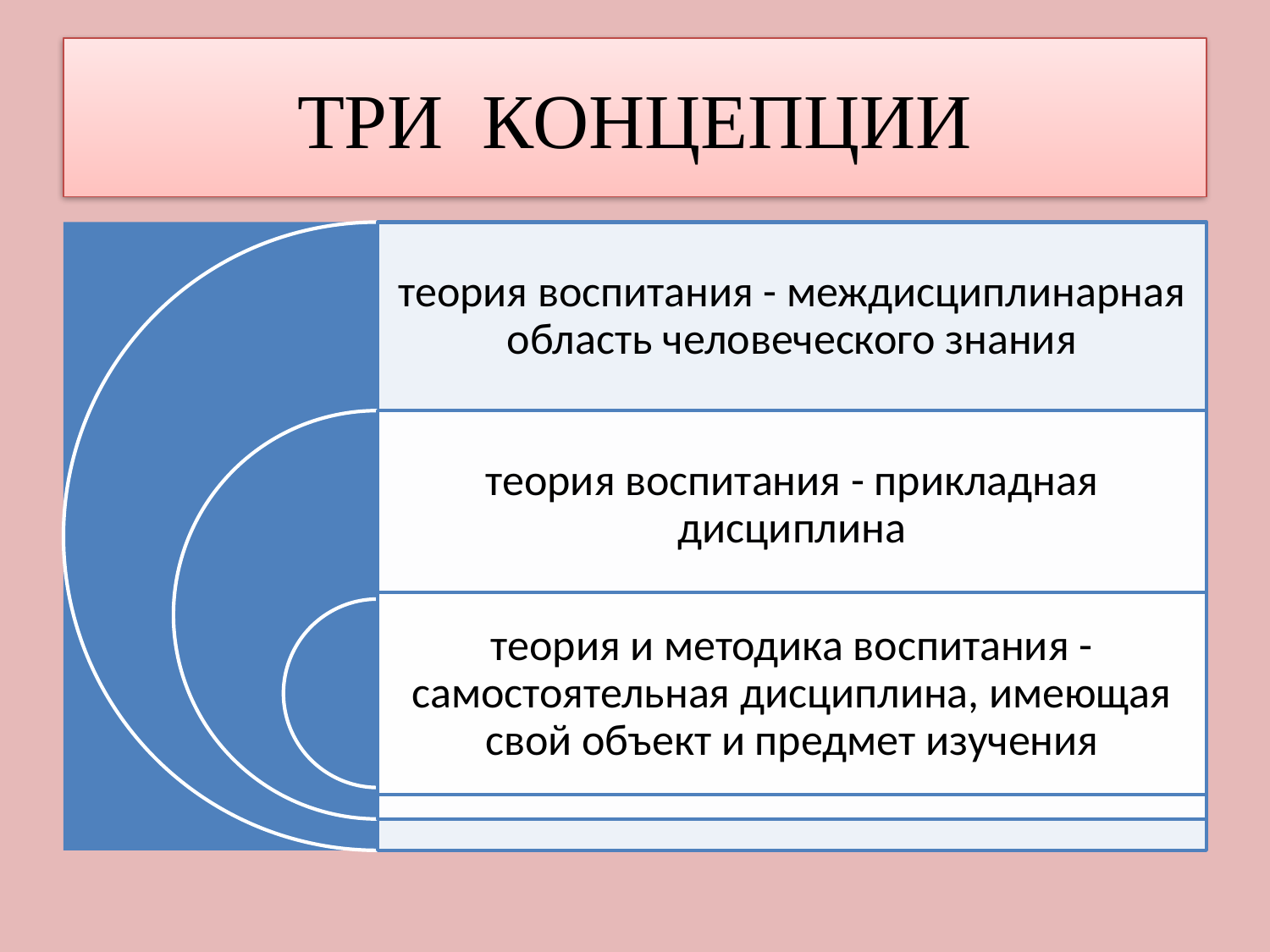

# ТРИ  КОНЦЕПЦИИ
теория воспитания - междисциплинарная область человеческого знания
теория воспитания - прикладная дисциплина
теория и методика воспитания - самостоятельная дисциплина, имеющая свой объект и предмет изучения